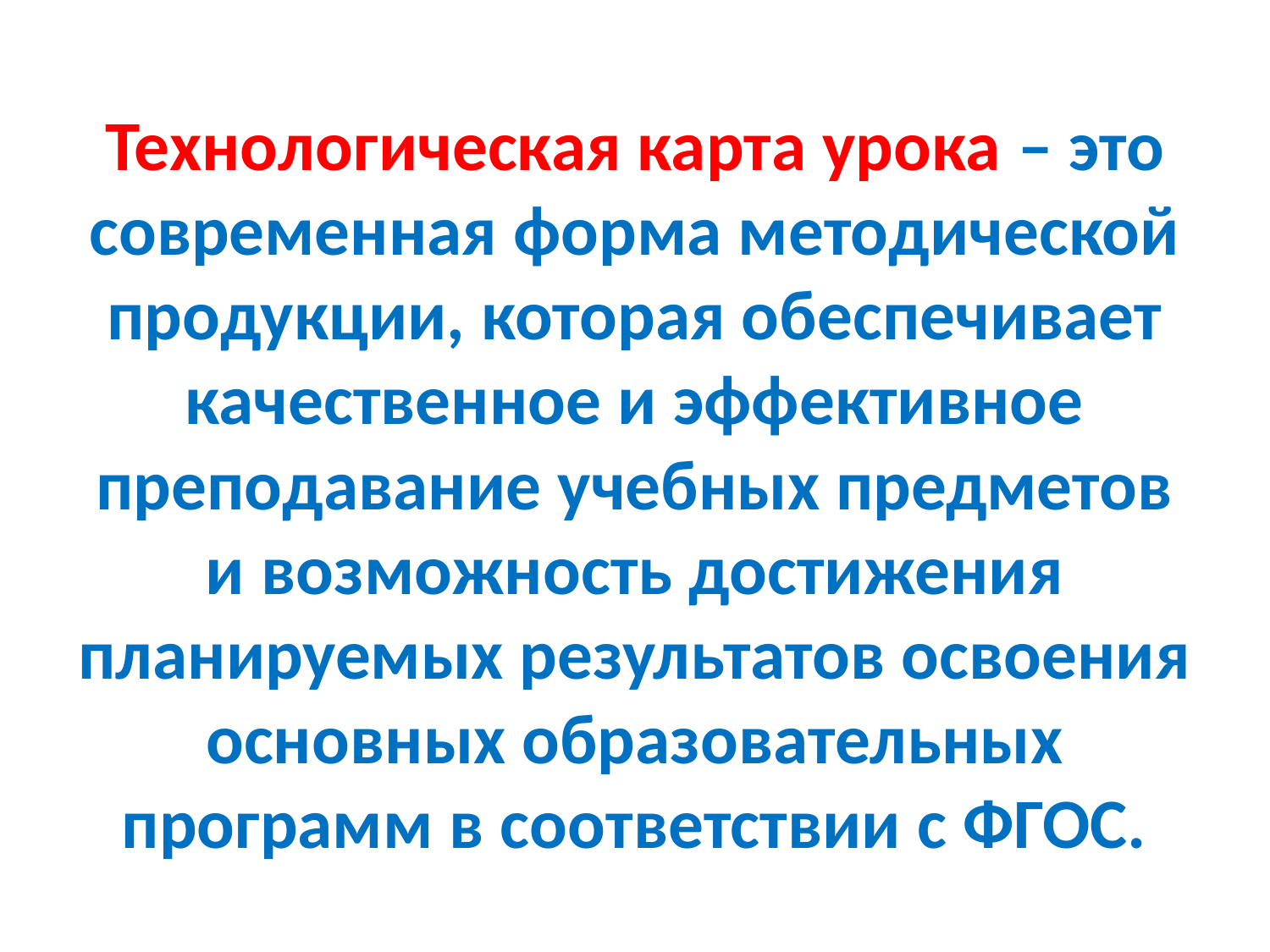

# Технологическая карта урока – это современная форма методической продукции, которая обеспечивает качественное и эффективное преподавание учебных предметов и возможность достижения планируемых результатов освоения основных образовательных программ в соответствии с ФГОС.